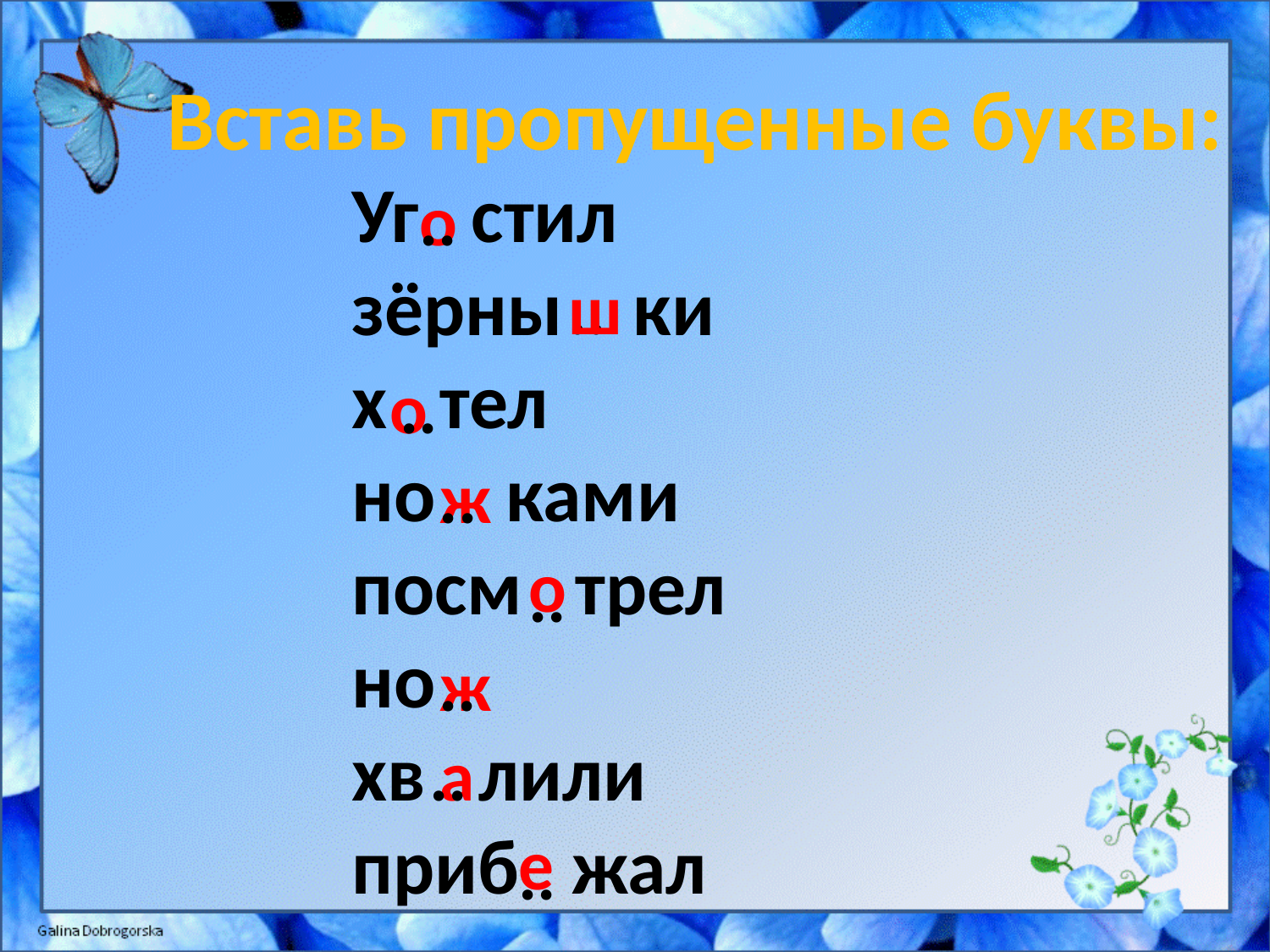

Вставь пропущенные буквы:
Уг   стил
зёрны    ки
х   тел
но    ками
посм   трел
но
хв   лили
приб   жал
о
..
..
ш
о
..
ж
..
о
..
ж
..
..
а
е
..